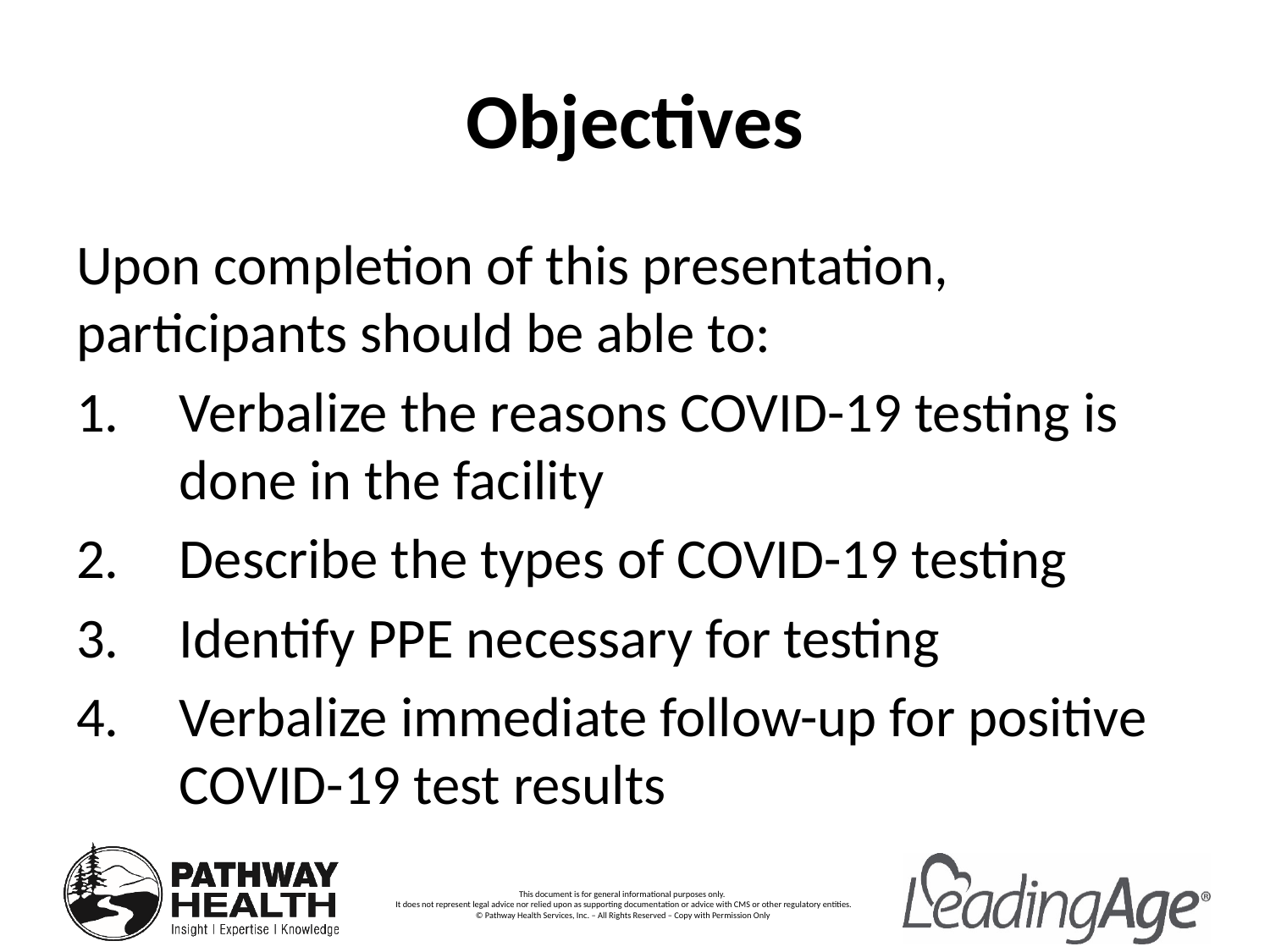

# Objectives
Upon completion of this presentation, participants should be able to:
Verbalize the reasons COVID-19 testing is done in the facility
Describe the types of COVID-19 testing
Identify PPE necessary for testing
Verbalize immediate follow-up for positive COVID-19 test results